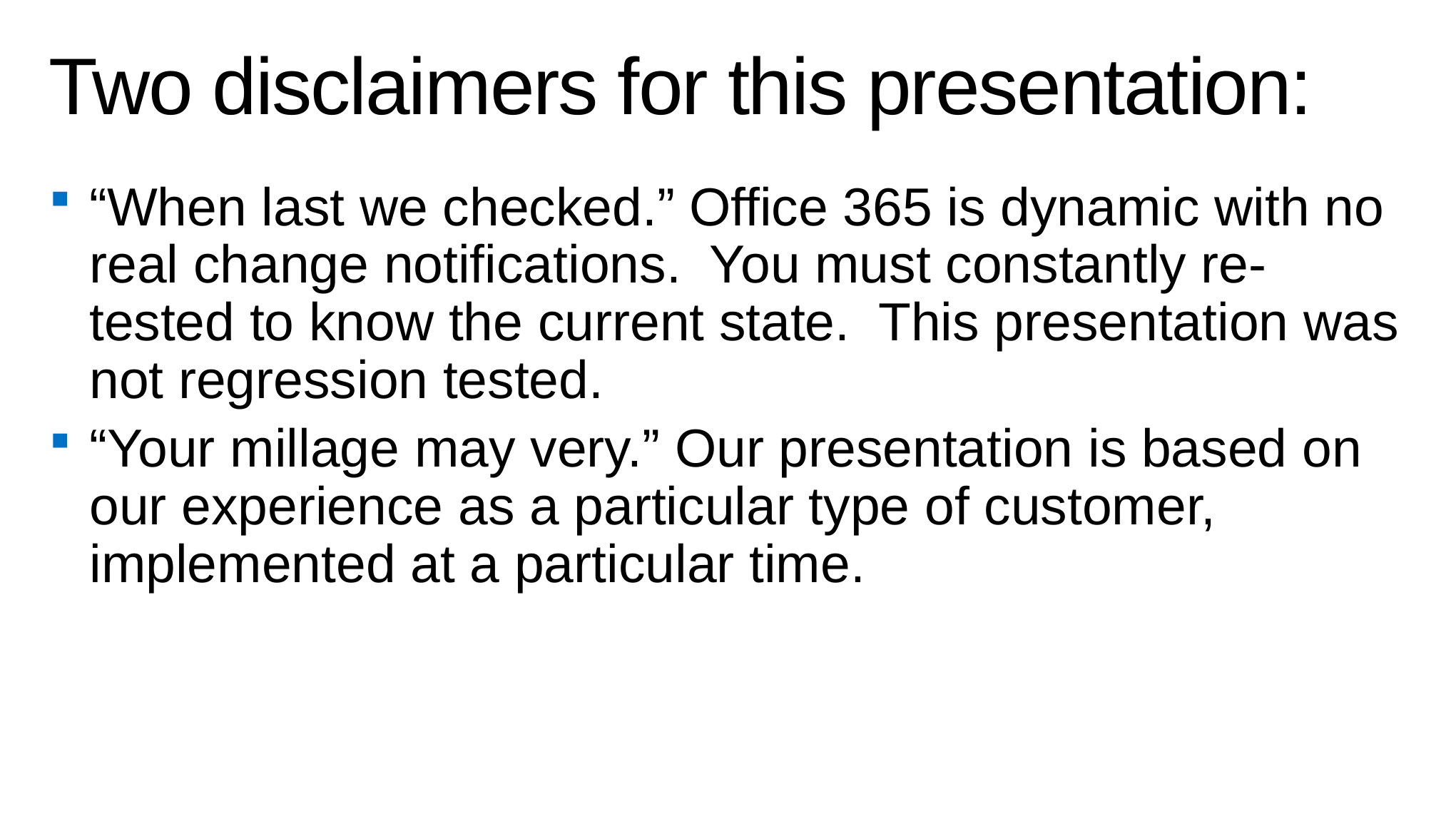

# Two disclaimers for this presentation:
“When last we checked.” Office 365 is dynamic with no real change notifications.  You must constantly re-tested to know the current state.  This presentation was not regression tested.
“Your millage may very.” Our presentation is based on our experience as a particular type of customer, implemented at a particular time.